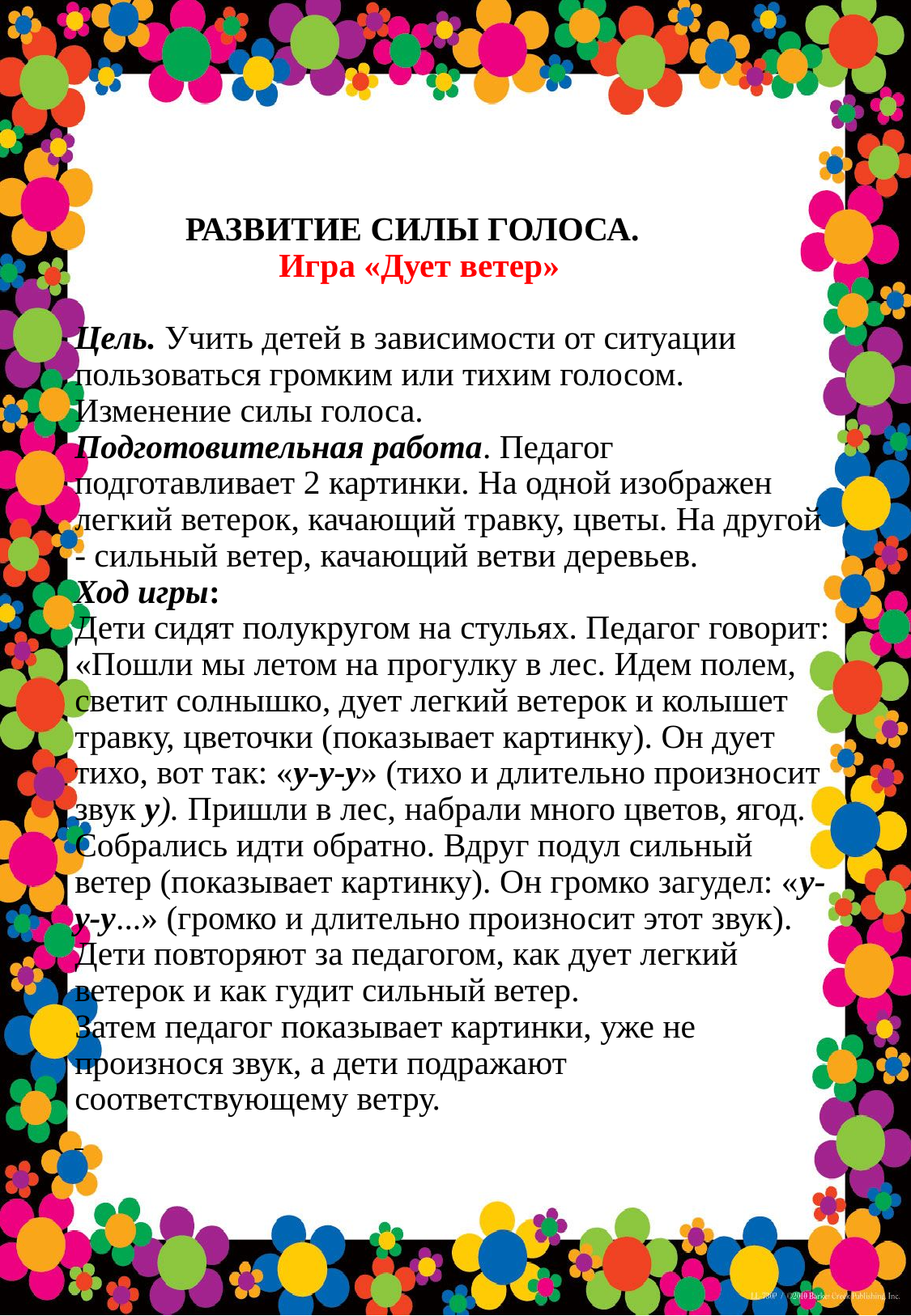

# РАЗВИТИЕ СИЛЫ ГОЛОСА. Игра «Дует ветер» Цель. Учить детей в зависимости от ситуации пользоваться громким или тихим голосом. Изменение силы голоса. Подготовительная работа. Педагог подготавливает 2 картинки. На одной изображен легкий ветерок, качающий травку, цветы. На другой - сильный ветер, качающий ветви деревьев. Ход игры: Дети сидят полукругом на стульях. Педагог говорит: «Пошли мы летом на прогулку в лес. Идем полем, светит солнышко, дует легкий ветерок и колышет травку, цветочки (показывает картинку). Он дует тихо, вот так: «у-у-у» (тихо и длительно произносит звук у). Пришли в лес, набрали много цветов, ягод. Собрались идти обратно. Вдруг подул сильный ветер (показывает картинку). Он громко загудел: «у-у-у...» (громко и длительно произносит этот звук). Дети повторяют за педагогом, как дует легкий ветерок и как гудит сильный ветер. Затем педагог показывает картинки, уже не произнося звук, а дети подражают соответствующему ветру.